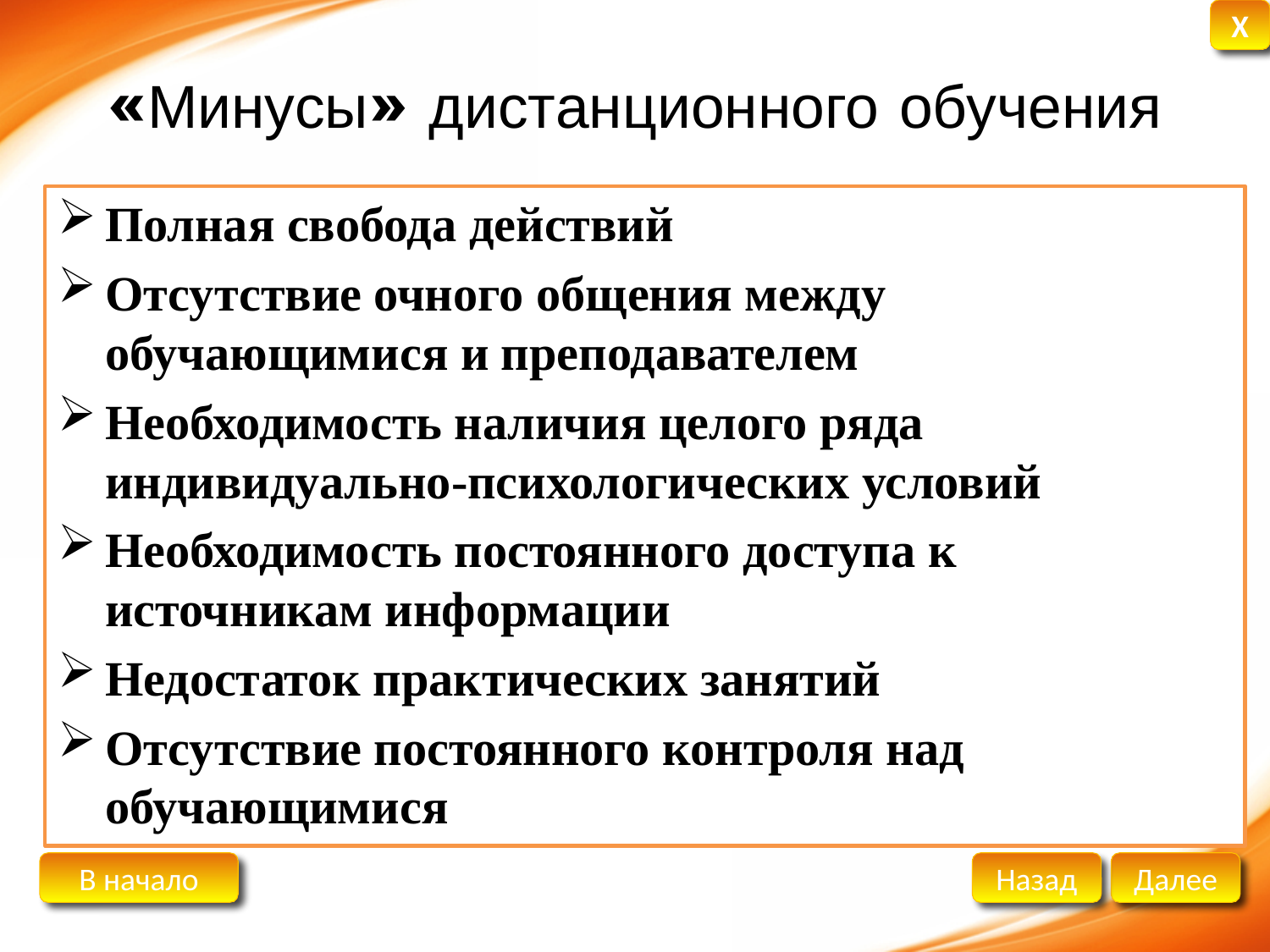

# «Минусы» дистанционного обучения
Полная свобода действий
Отсутствие очного общения между обучающимися и преподавателем
Необходимость наличия целого ряда индивидуально-психологических условий
Необходимость постоянного доступа к источникам информации
Недостаток практических занятий
Отсутствие постоянного контроля над обучающимися